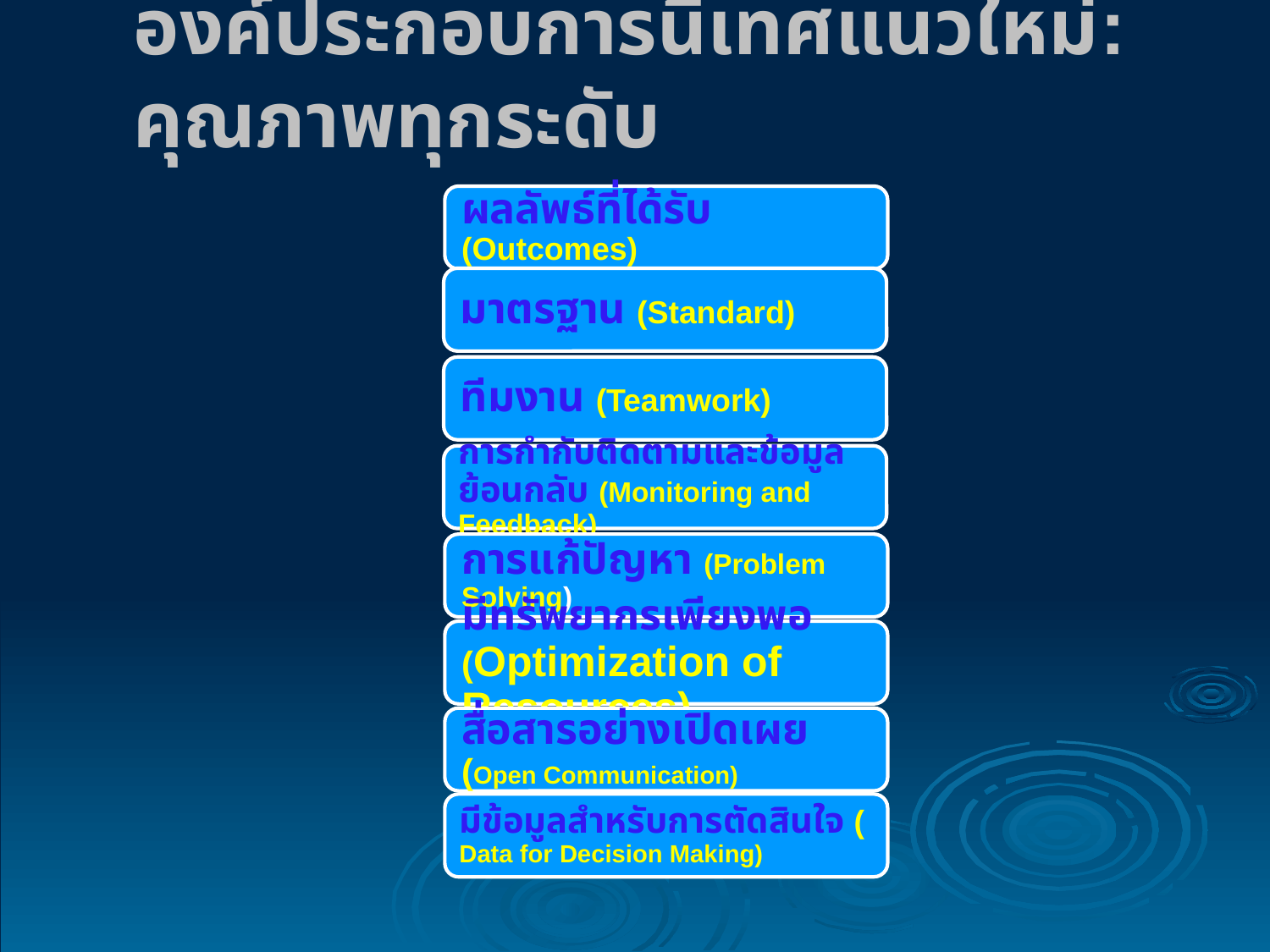

# องค์ประกอบการนิเทศแนวใหม่: คุณภาพทุกระดับ
ผลลัพธ์ที่ได้รับ (Outcomes)
มาตรฐาน (Standard)
ทีมงาน (Teamwork)
การกำกับติดตามและข้อมูลย้อนกลับ (Monitoring and Feedback)
การแก้ปัญหา (Problem Solving)
มีทรัพยากรเพียงพอ (Optimization of Resources)
สื่อสารอย่างเปิดเผย (Open Communication)
มีข้อมูลสำหรับการตัดสินใจ ( Data for Decision Making)